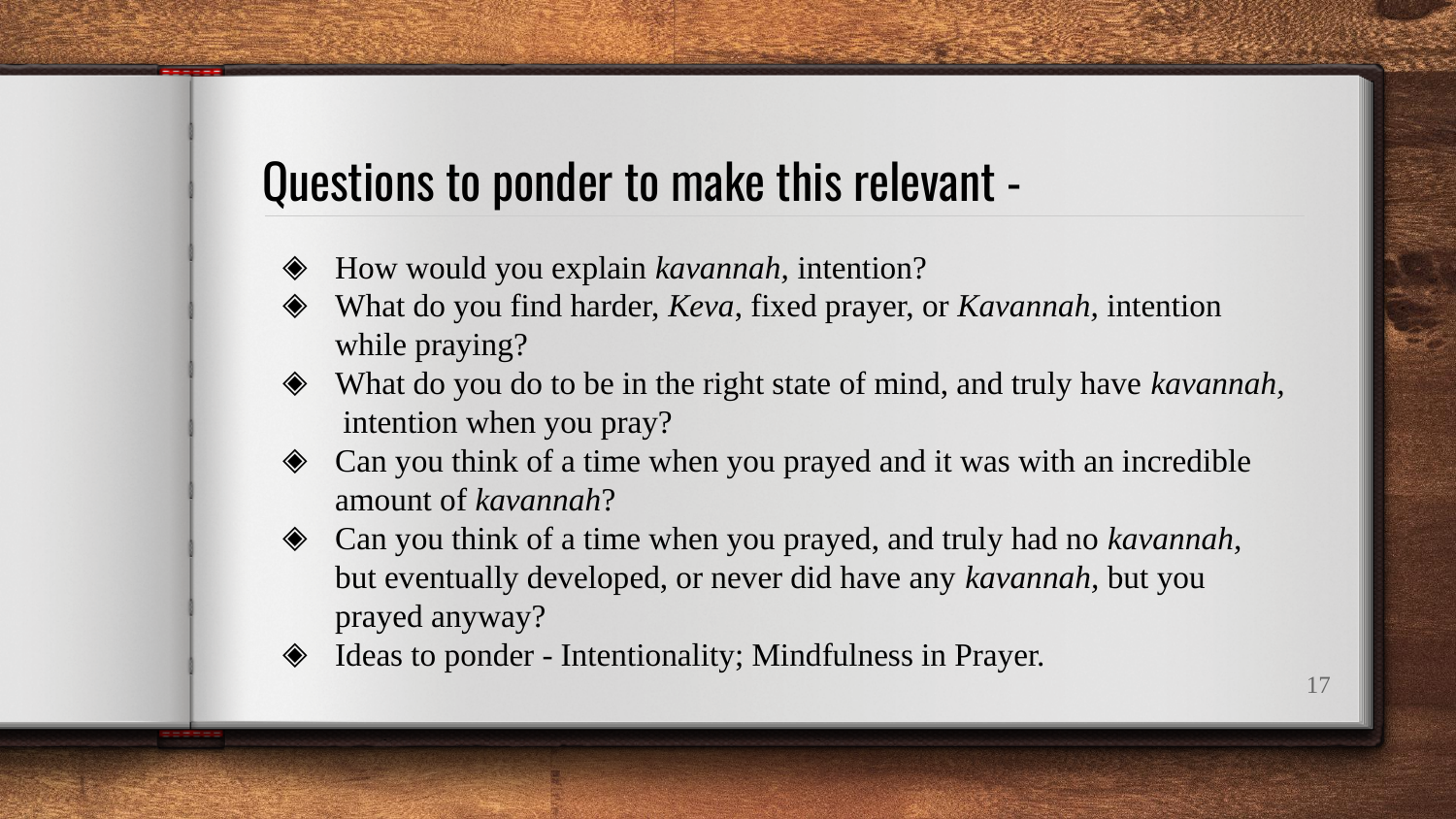

# Questions to ponder to make this relevant -
How would you explain kavannah, intention?
What do you find harder, Keva, fixed prayer, or Kavannah, intention while praying?
What do you do to be in the right state of mind, and truly have kavannah,  intention when you pray?
Can you think of a time when you prayed and it was with an incredible amount of kavannah?
Can you think of a time when you prayed, and truly had no kavannah, but eventually developed, or never did have any kavannah, but you prayed anyway?
Ideas to ponder - Intentionality; Mindfulness in Prayer.

17